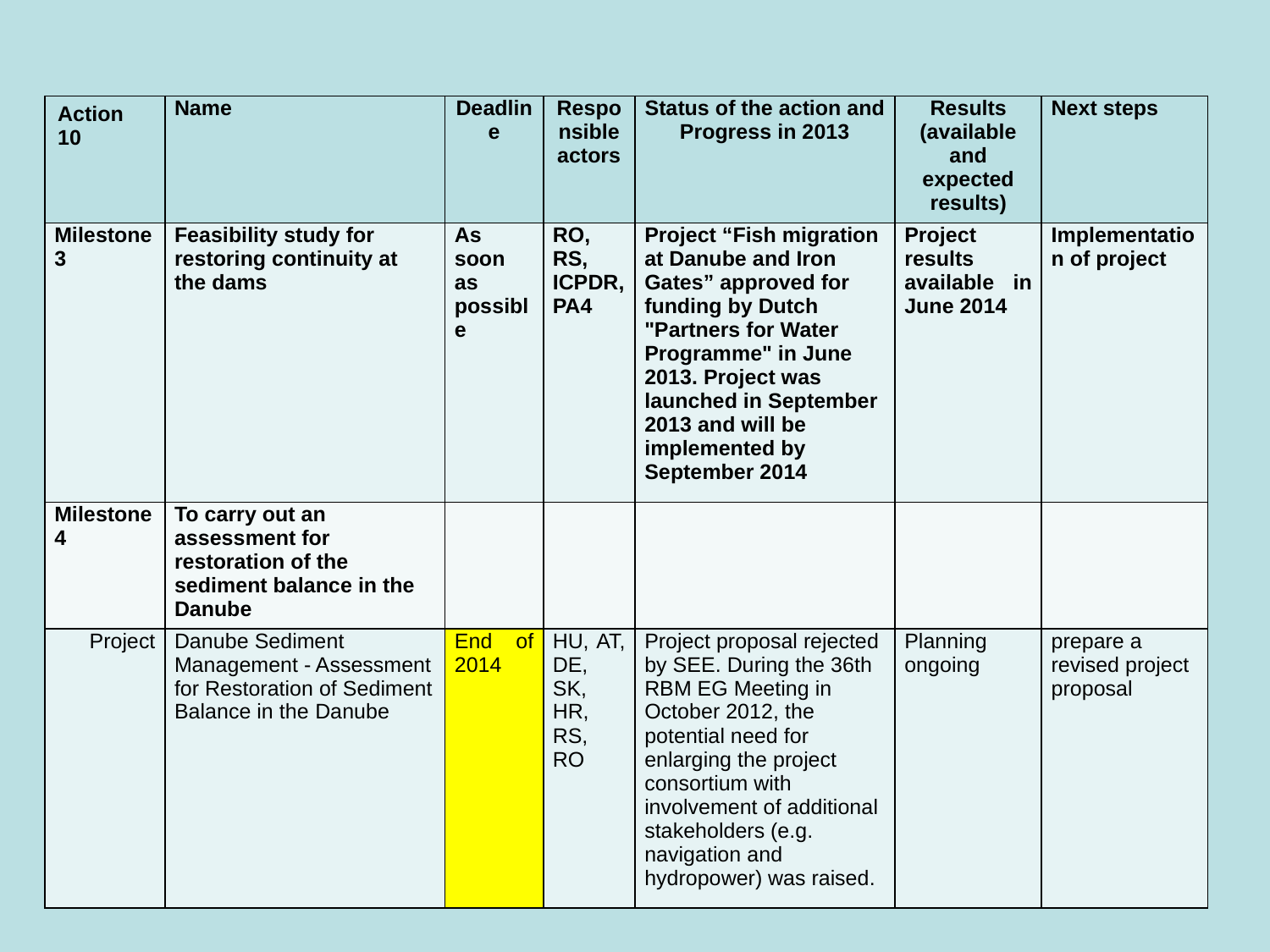

#
| Action 10 | Name | Deadline | Responsible actors | Status of the action and Progress in 2013 | Results (available and expected results) | Next steps |
| --- | --- | --- | --- | --- | --- | --- |
| Milestone 3 | Feasibility study for restoring continuity at the dams | As soon as possible | RO, RS, ICPDR, PA4 | Project “Fish migration at Danube and Iron Gates” approved for funding by Dutch "Partners for Water Programme" in June 2013. Project was launched in September 2013 and will be implemented by September 2014 | Project results available in June 2014 | Implementation of project |
| Milestone 4 | To carry out an assessment for restoration of the sediment balance in the Danube |  |  |  |  |  |
| Project | Danube Sediment Management - Assessment for Restoration of Sediment Balance in the Danube | End of 2014 | HU, AT, DE, SK, HR, RS, RO | Project proposal rejected by SEE. During the 36th RBM EG Meeting in October 2012, the potential need for enlarging the project consortium with involvement of additional stakeholders (e.g. navigation and hydropower) was raised. | Planning ongoing | prepare a revised project proposal |